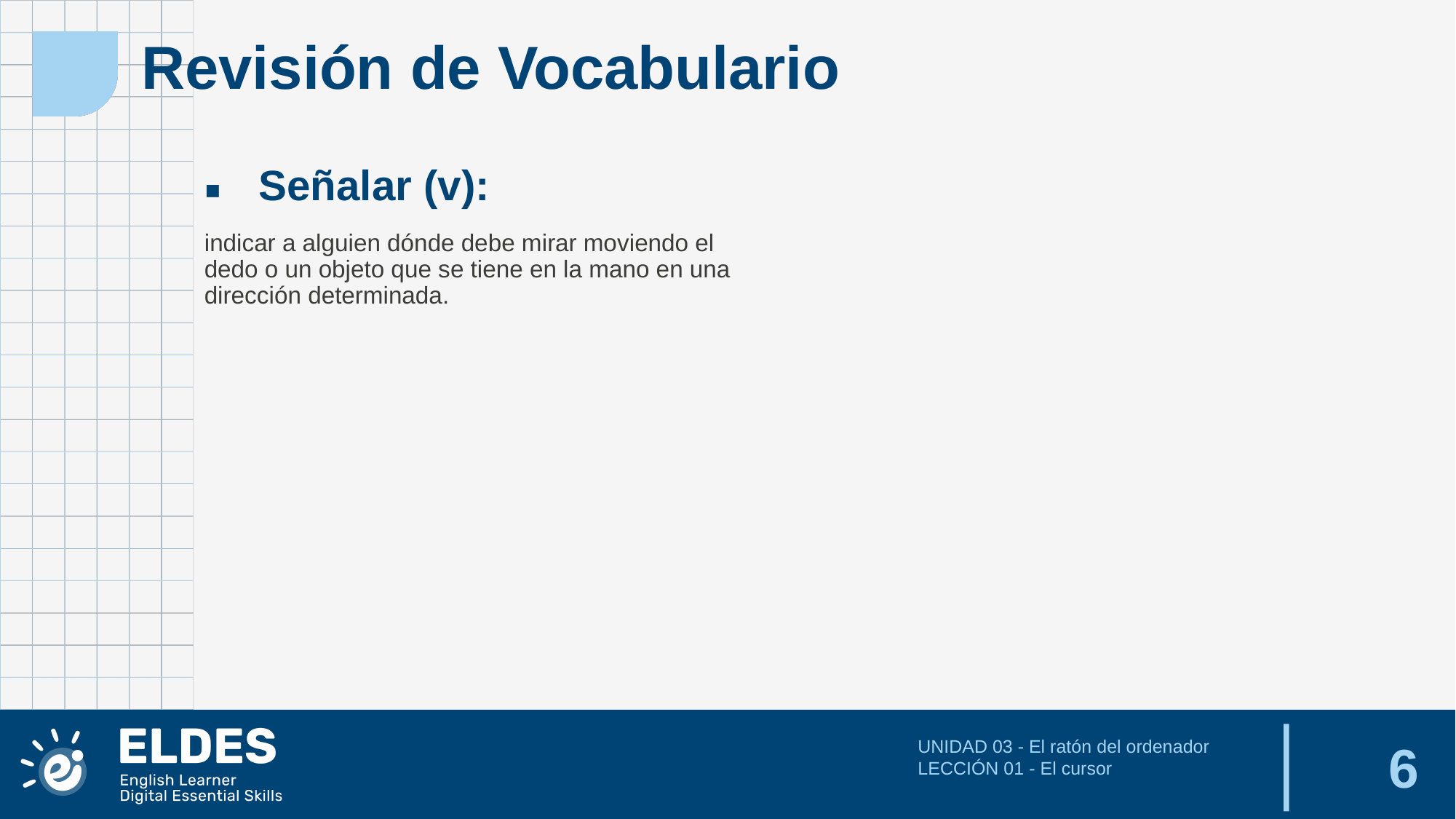

Revisión de Vocabulario
Señalar (v):
indicar a alguien dónde debe mirar moviendo el dedo o un objeto que se tiene en la mano en una dirección determinada.
6
UNIDAD 03 - El ratón del ordenador
LECCIÓN 01 - El cursor